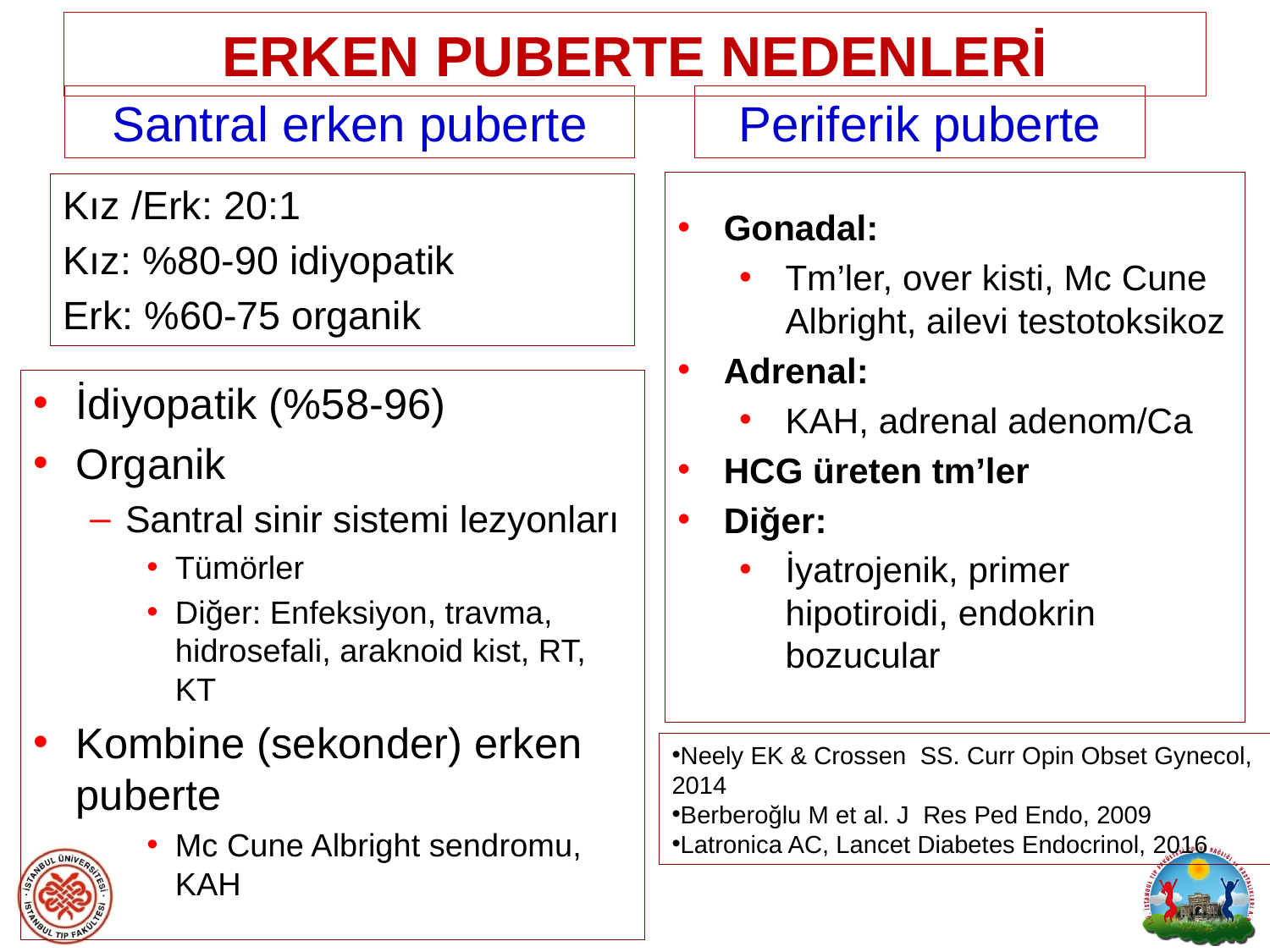

# ERKEN PUBERTE NEDENLERİ
Santral erken puberte
Periferik puberte

Gonadal:
Tm’ler, over kisti, Mc Cune Albright, ailevi testotoksikoz
Adrenal:
KAH, adrenal adenom/Ca
HCG üreten tm’ler
Diğer:
İyatrojenik, primer hipotiroidi, endokrin bozucular
Kız /Erk: 20:1
Kız: %80-90 idiyopatik
Erk: %60-75 organik

İdiyopatik (%58-96)
Organik
Santral sinir sistemi lezyonları
Tümörler
Diğer: Enfeksiyon, travma, hidrosefali, araknoid kist, RT, KT
Kombine (sekonder) erken puberte
Mc Cune Albright sendromu, KAH
Neely EK & Crossen  SS. Curr Opin Obset Gynecol, 2014
Berberoğlu M et al. J  Res Ped Endo, 2009
Latronica AC, Lancet Diabetes Endocrinol, 2016